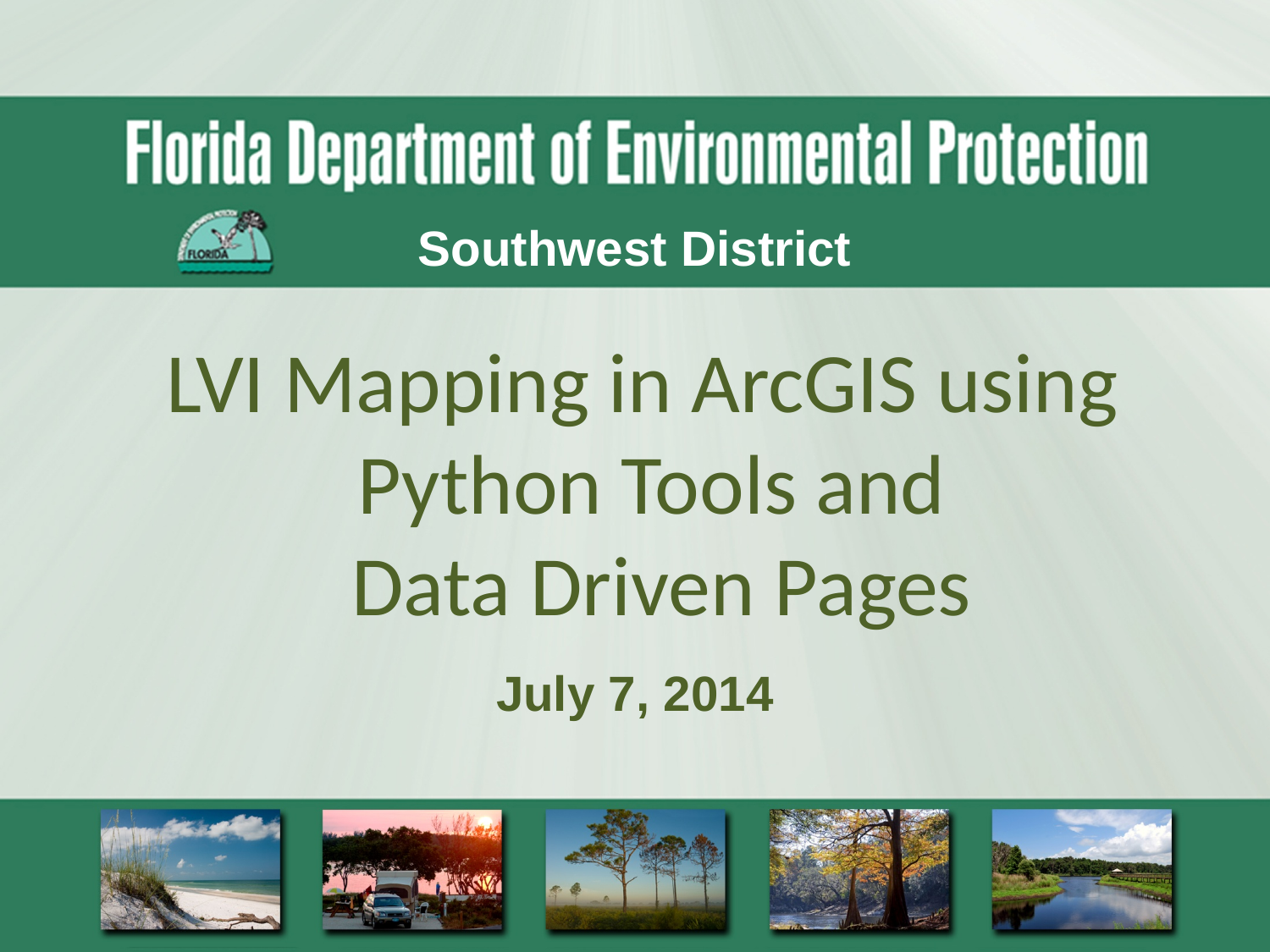

Southwest District
LVI Mapping in ArcGIS using
Python Tools and
Data Driven Pages
July 7, 2014